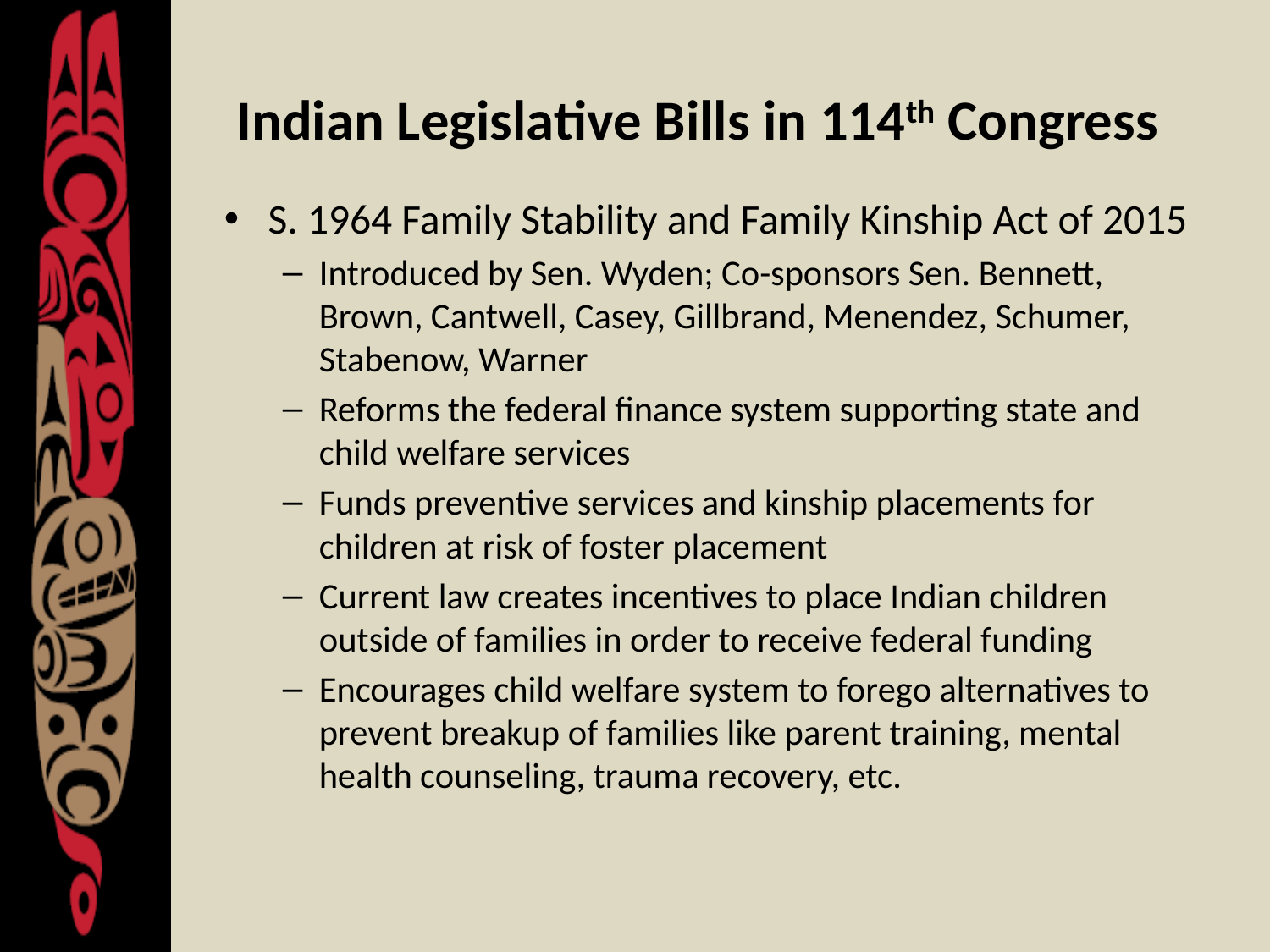

# Indian Legislative Bills in 114th Congress
S. 1964 Family Stability and Family Kinship Act of 2015
Introduced by Sen. Wyden; Co-sponsors Sen. Bennett, Brown, Cantwell, Casey, Gillbrand, Menendez, Schumer, Stabenow, Warner
Reforms the federal finance system supporting state and child welfare services
Funds preventive services and kinship placements for children at risk of foster placement
Current law creates incentives to place Indian children outside of families in order to receive federal funding
Encourages child welfare system to forego alternatives to prevent breakup of families like parent training, mental health counseling, trauma recovery, etc.